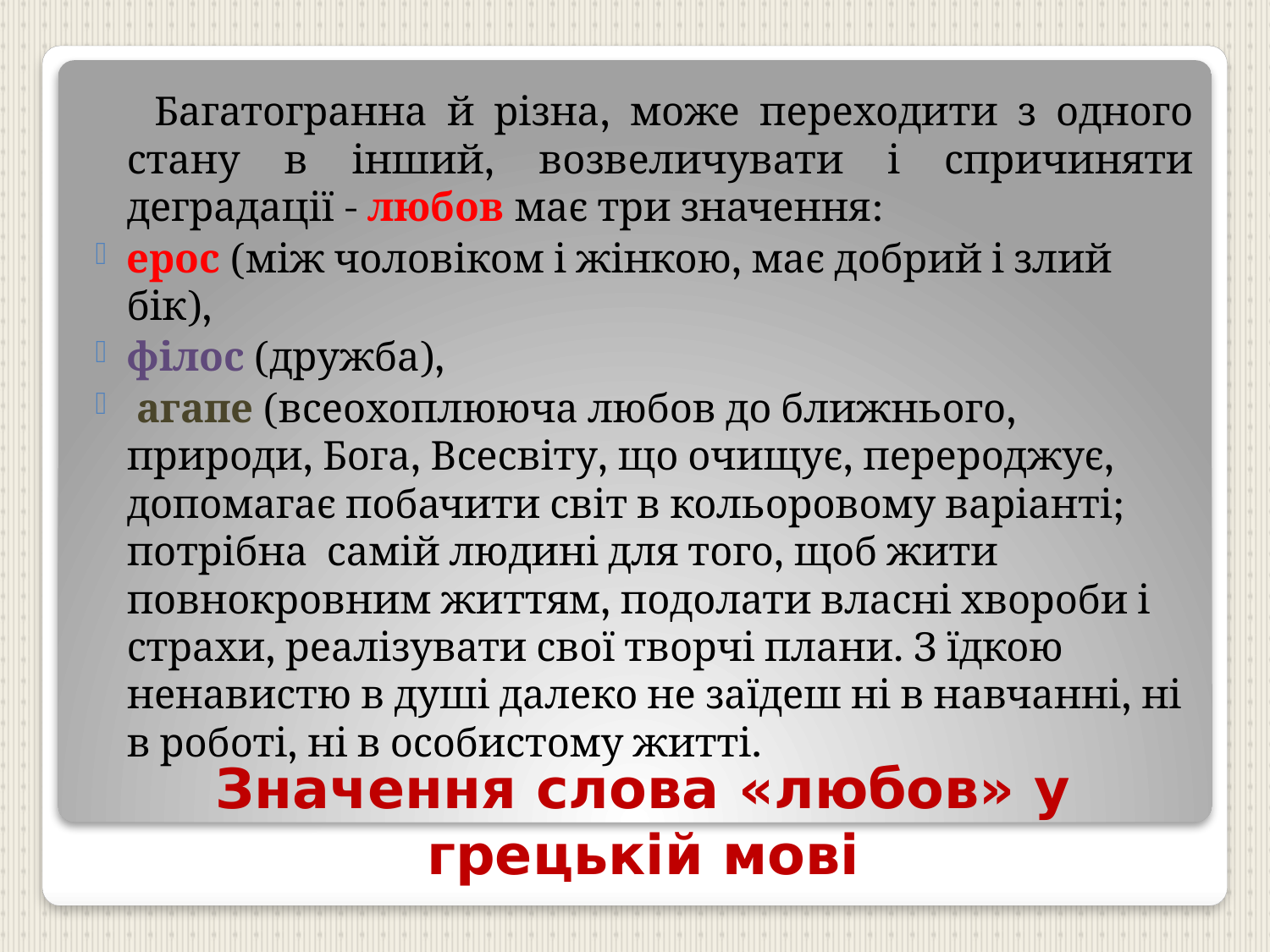

Багатогранна й різна, може переходити з одного стану в інший, возвеличувати і спричиняти деградації - любов має три значення:
ерос (між чоловіком і жінкою, має добрий і злий бік),
філос (дружба),
 агапе (всеохоплююча любов до ближнього, природи, Бога, Всесвіту, що очищує, перероджує,  допомагає побачити світ в кольоровому варіанті; потрібна  самій людині для того, щоб жити повнокровним життям, подолати власні хвороби і страхи, реалізувати свої творчі плани. З їдкою ненавистю в душі далеко не заїдеш ні в навчанні, ні в роботі, ні в особистому житті.

# Значення слова «любов» у грецькій мові